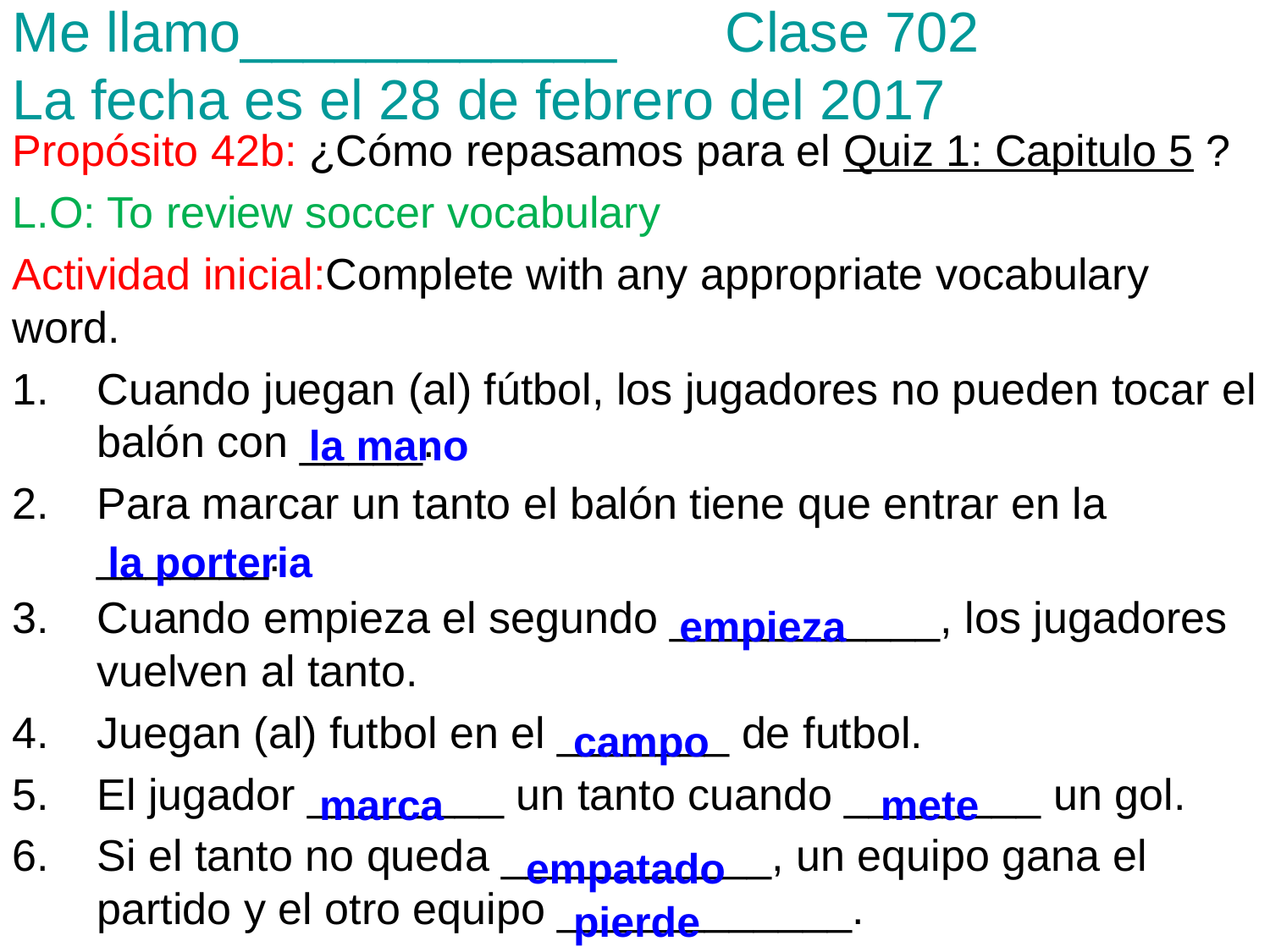

Me llamo____________ 	     Clase 702
La fecha es el 28 de febrero del 2017
Propósito 42b: ¿Cómo repasamos para el Quiz 1: Capitulo 5 ?
L.O: To review soccer vocabulary
Actividad inicial:Complete with any appropriate vocabulary word.
Cuando juegan (al) fútbol, los jugadores no pueden tocar el balón con _____.
Para marcar un tanto el balón tiene que entrar en la _______.
Cuando empieza el segundo ___________, los jugadores vuelven al tanto.
Juegan (al) futbol en el _______ de futbol.
El jugador ________ un tanto cuando ________ un gol.
Si el tanto no queda ___________, un equipo gana el partido y el otro equipo ____________.

la mano
la porteria
empieza
campo
marca
mete
empatado
pierde